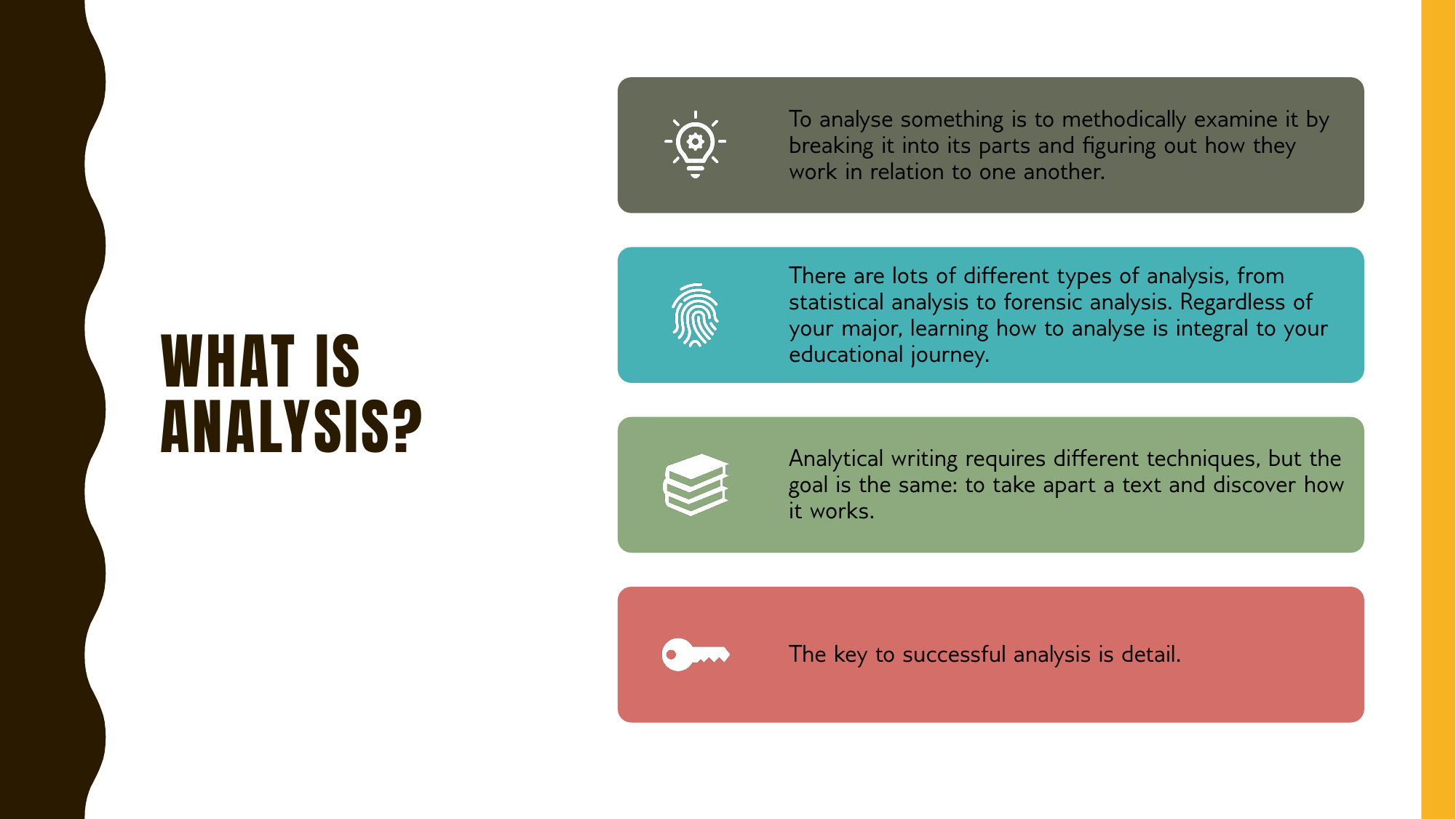

# What is analysis?
To analyse something is to methodically examine it by breaking it into its parts and figuring out how they work in relation to one another.
There are lots of different types of analysis, from statistical analysis to forensic analysis. Regardless of your major, learning how to analyse is integral to your educational journey.
Analytical writing requires different techniques, but the goal is the same: to take apart a text and discover how it works.
The key to successful analysis is detail.